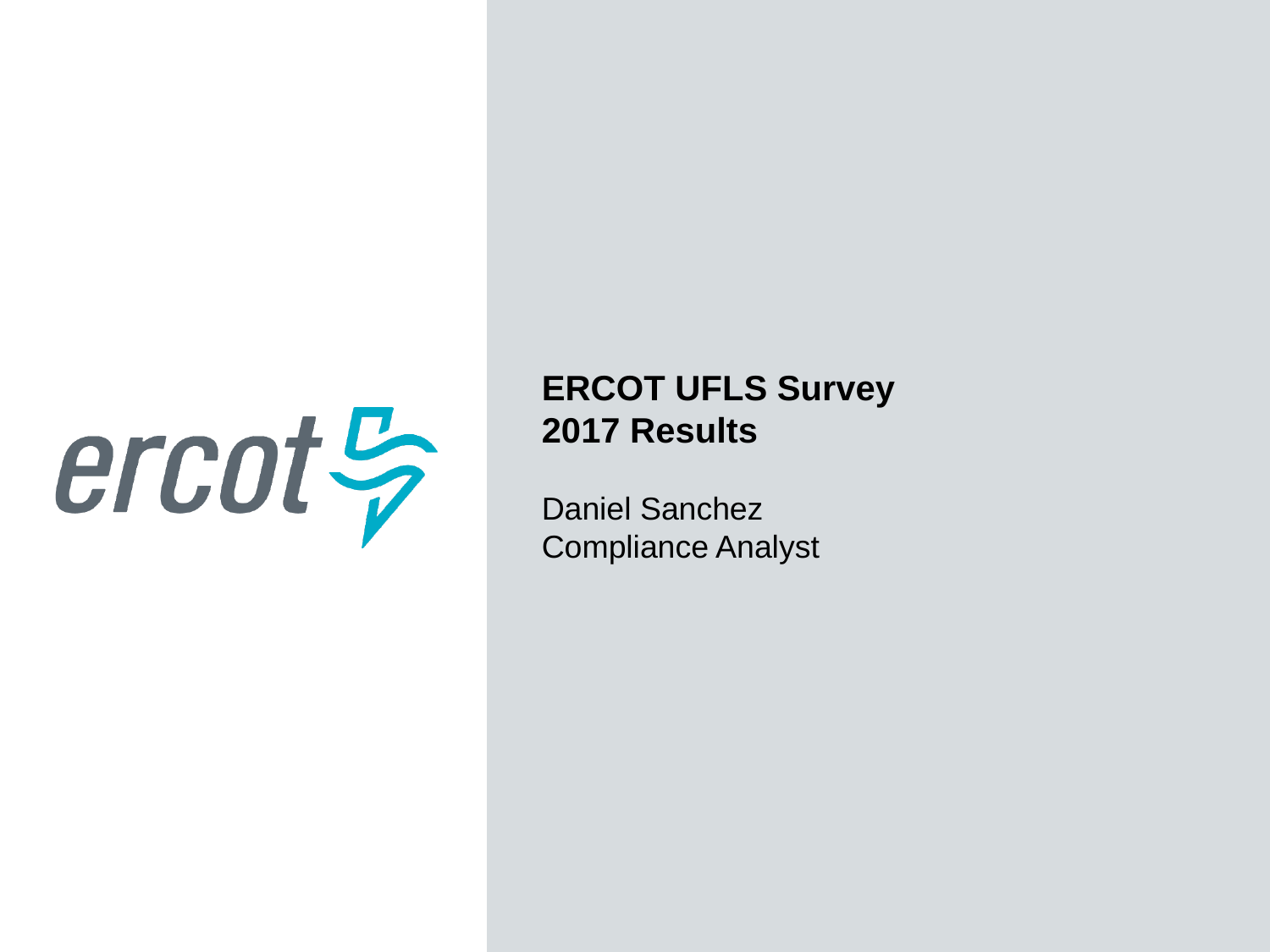

ERCOT UFLS Survey
2017 Results

Daniel Sanchez
Compliance Analyst